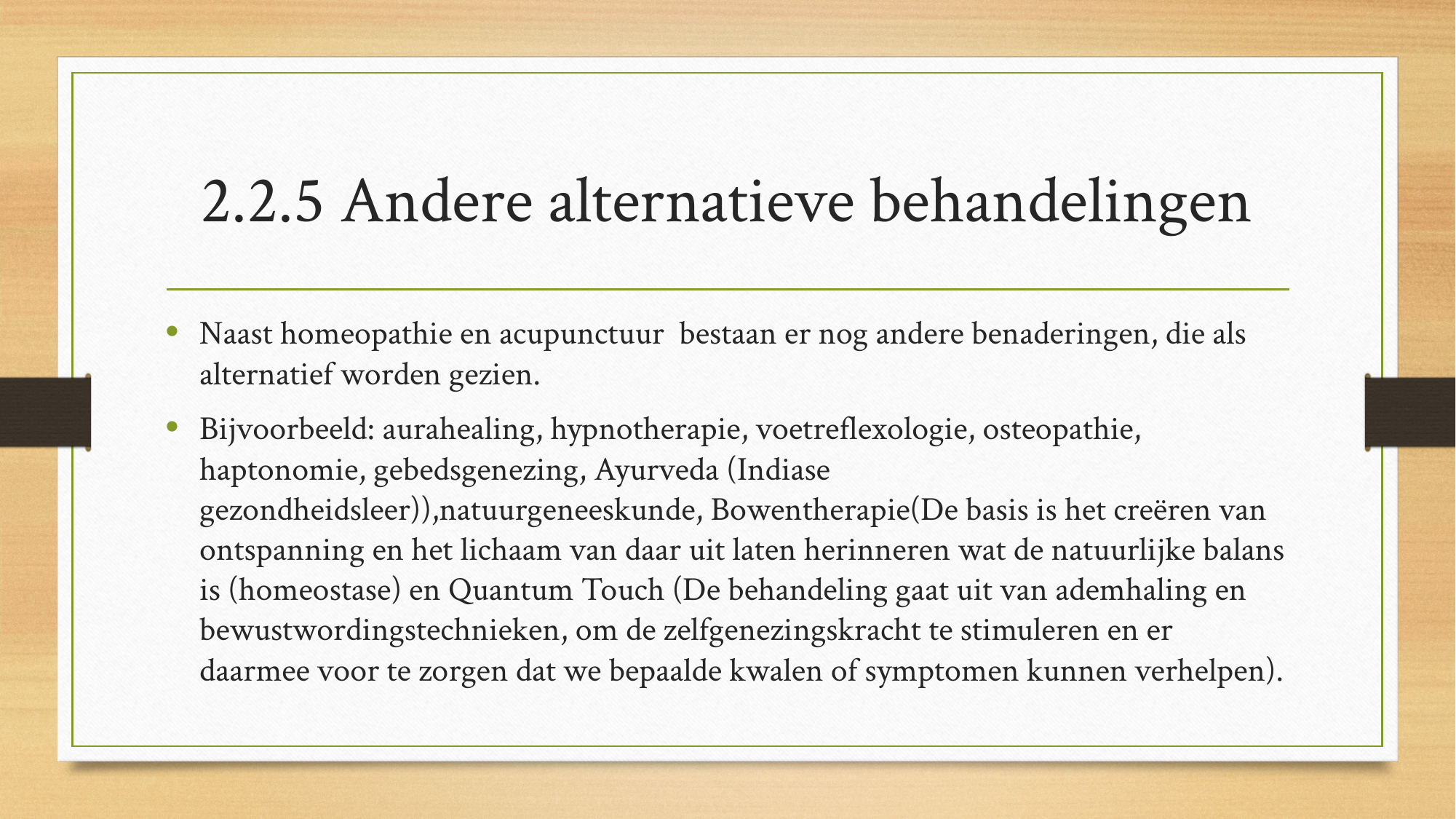

# 2.2.5 Andere alternatieve behandelingen
Naast homeopathie en acupunctuur  bestaan er nog andere benaderingen, die als alternatief worden gezien.
Bijvoorbeeld: aurahealing, hypnotherapie, voetreflexologie, osteopathie, haptonomie, gebedsgenezing, Ayurveda (Indiase gezondheidsleer)),natuurgeneeskunde, Bowentherapie(De basis is het creëren van ontspanning en het lichaam van daar uit laten herinneren wat de natuurlijke balans is (homeostase) en Quantum Touch (De behandeling gaat uit van ademhaling en bewustwordingstechnieken, om de zelfgenezingskracht te stimuleren en er daarmee voor te zorgen dat we bepaalde kwalen of symptomen kunnen verhelpen).